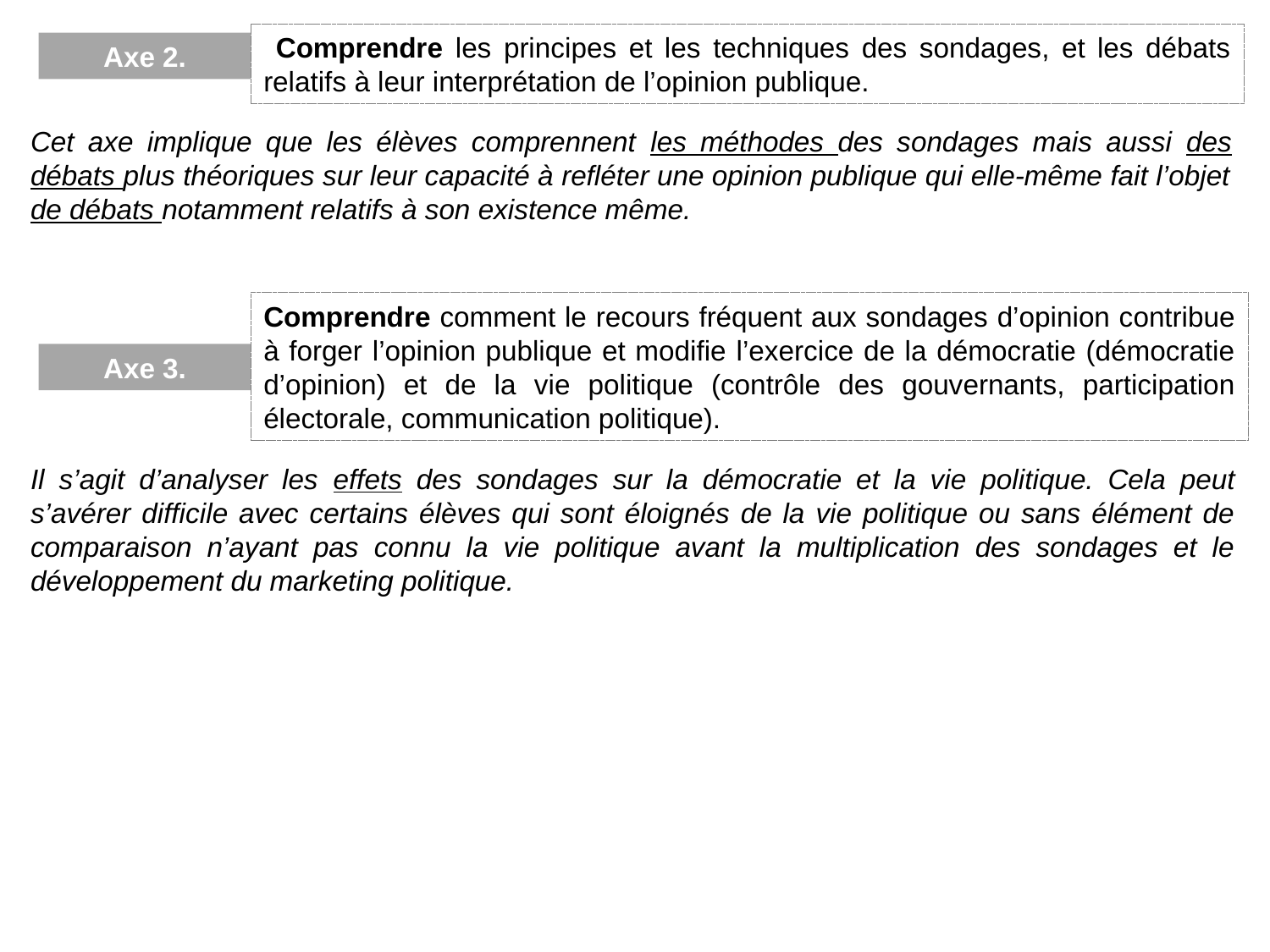

Comprendre les principes et les techniques des sondages, et les débats relatifs à leur interprétation de l’opinion publique.
Axe 2.
Cet axe implique que les élèves comprennent les méthodes des sondages mais aussi des débats plus théoriques sur leur capacité à refléter une opinion publique qui elle-même fait l’objet de débats notamment relatifs à son existence même.
Comprendre comment le recours fréquent aux sondages d’opinion contribue à forger l’opinion publique et modifie l’exercice de la démocratie (démocratie d’opinion) et de la vie politique (contrôle des gouvernants, participation électorale, communication politique).
Axe 3.
Il s’agit d’analyser les effets des sondages sur la démocratie et la vie politique. Cela peut s’avérer difficile avec certains élèves qui sont éloignés de la vie politique ou sans élément de comparaison n’ayant pas connu la vie politique avant la multiplication des sondages et le développement du marketing politique.